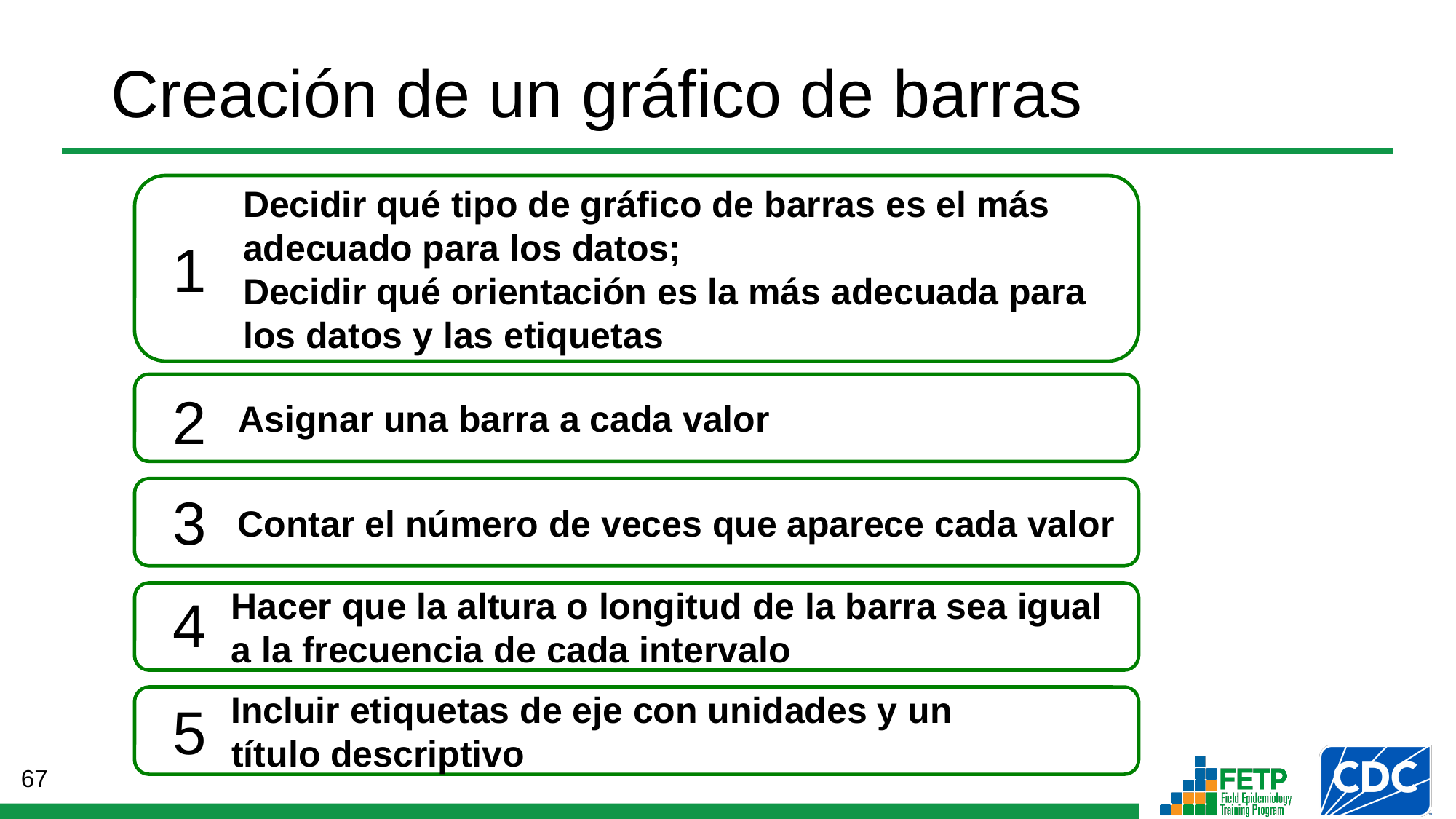

# Creación de un gráfico de barras
Decidir qué tipo de gráfico de barras es el más adecuado para los datos;
Decidir qué orientación es la más adecuada para los datos y las etiquetas
1
Asignar una barra a cada valor
2
3
Contar el número de veces que aparece cada valor
4
Hacer que la altura o longitud de la barra sea igual a la frecuencia de cada intervalo
5
Incluir etiquetas de eje con unidades y un
título descriptivo